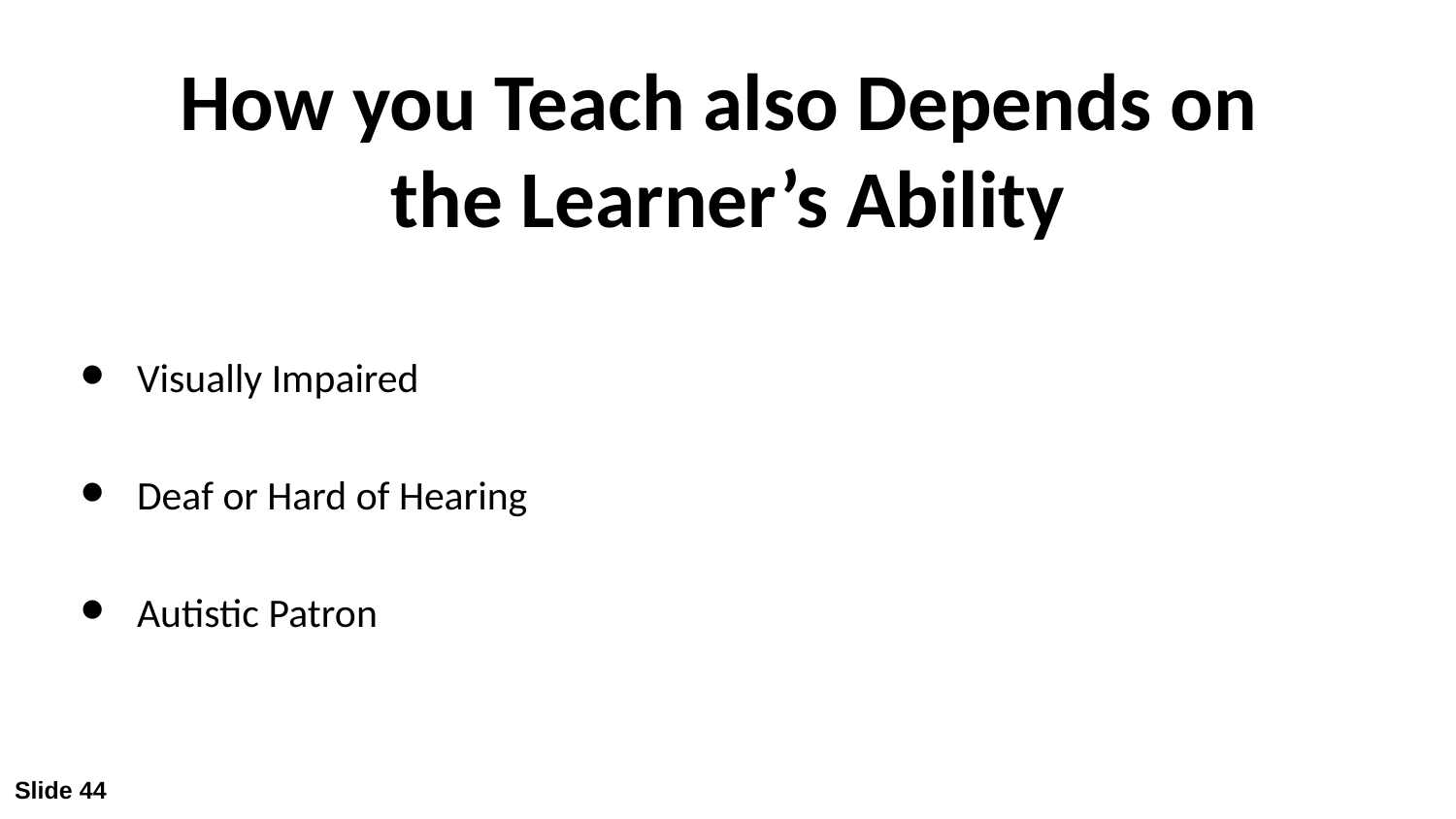

# How you Teach also Depends on
the Learner’s Ability
Visually Impaired
Deaf or Hard of Hearing
Autistic Patron
Slide 44